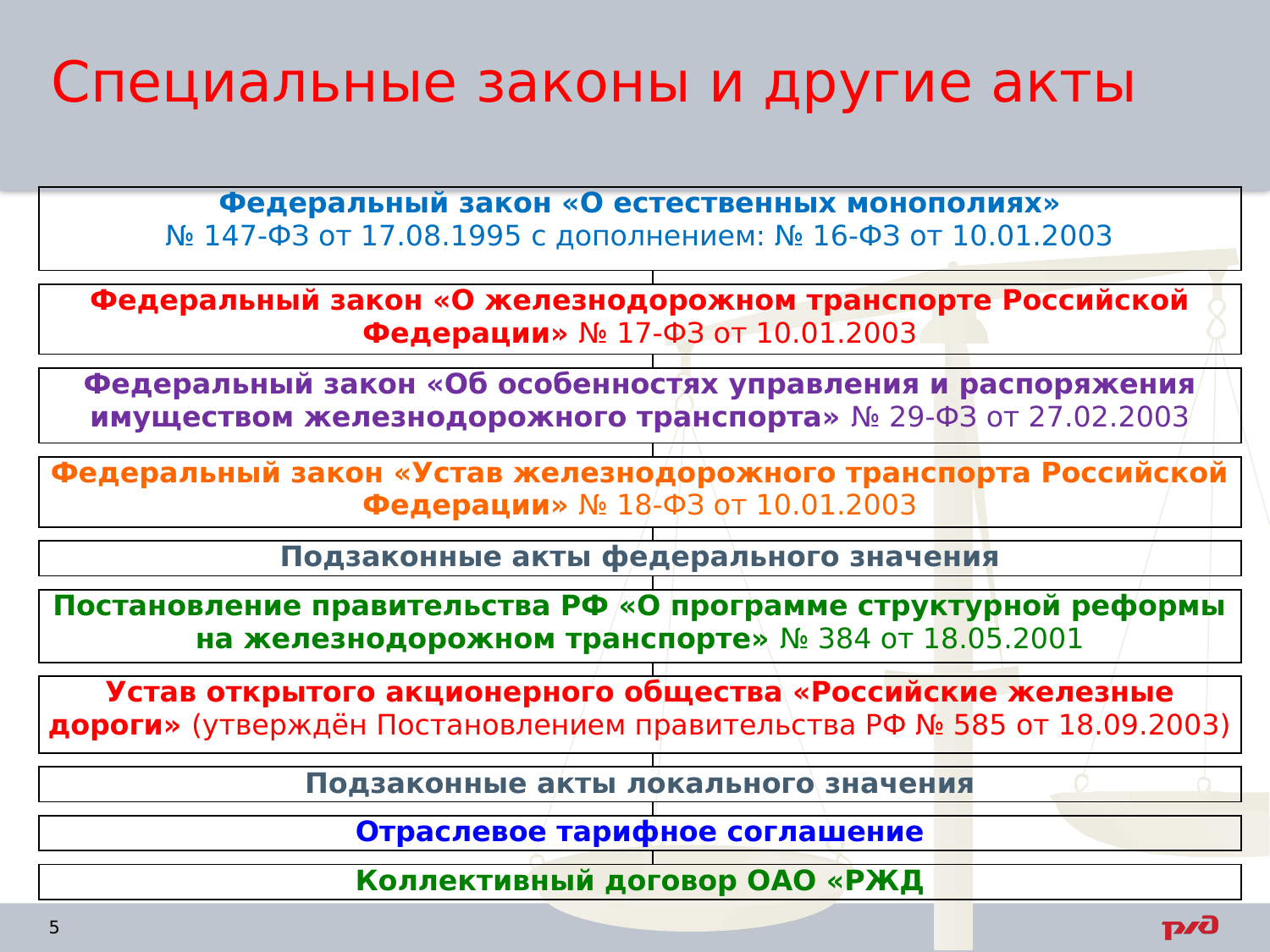

Специальные законы и другие акты
| Федеральный закон «О естественных монополиях» № 147-ФЗ от 17.08.1995 с дополнением: № 16-ФЗ от 10.01.2003 |  |
| --- | --- |
|  |  |
| Федеральный закон «О железнодорожном транспорте Российской Федерации» № 17-ФЗ от 10.01.2003 |  |
|  |  |
| Федеральный закон «Об особенностях управления и распоряжения имуществом железнодорожного транспорта» № 29-ФЗ от 27.02.2003 |  |
|  |  |
| Федеральный закон «Устав железнодорожного транспорта Российской Федерации» № 18-ФЗ от 10.01.2003 |  |
|  |  |
| Подзаконные акты федерального значения |  |
|  |  |
| Постановление правительства РФ «О программе структурной реформы на железнодорожном транспорте» № 384 от 18.05.2001 |  |
|  |  |
| Устав открытого акционерного общества «Российские железные дороги» (утверждён Постановлением правительства РФ № 585 от 18.09.2003) |  |
|  |  |
| Подзаконные акты локального значения |  |
|  |  |
| Отраслевое тарифное соглашение |  |
|  |  |
| Коллективный договор ОАО «РЖД |  |